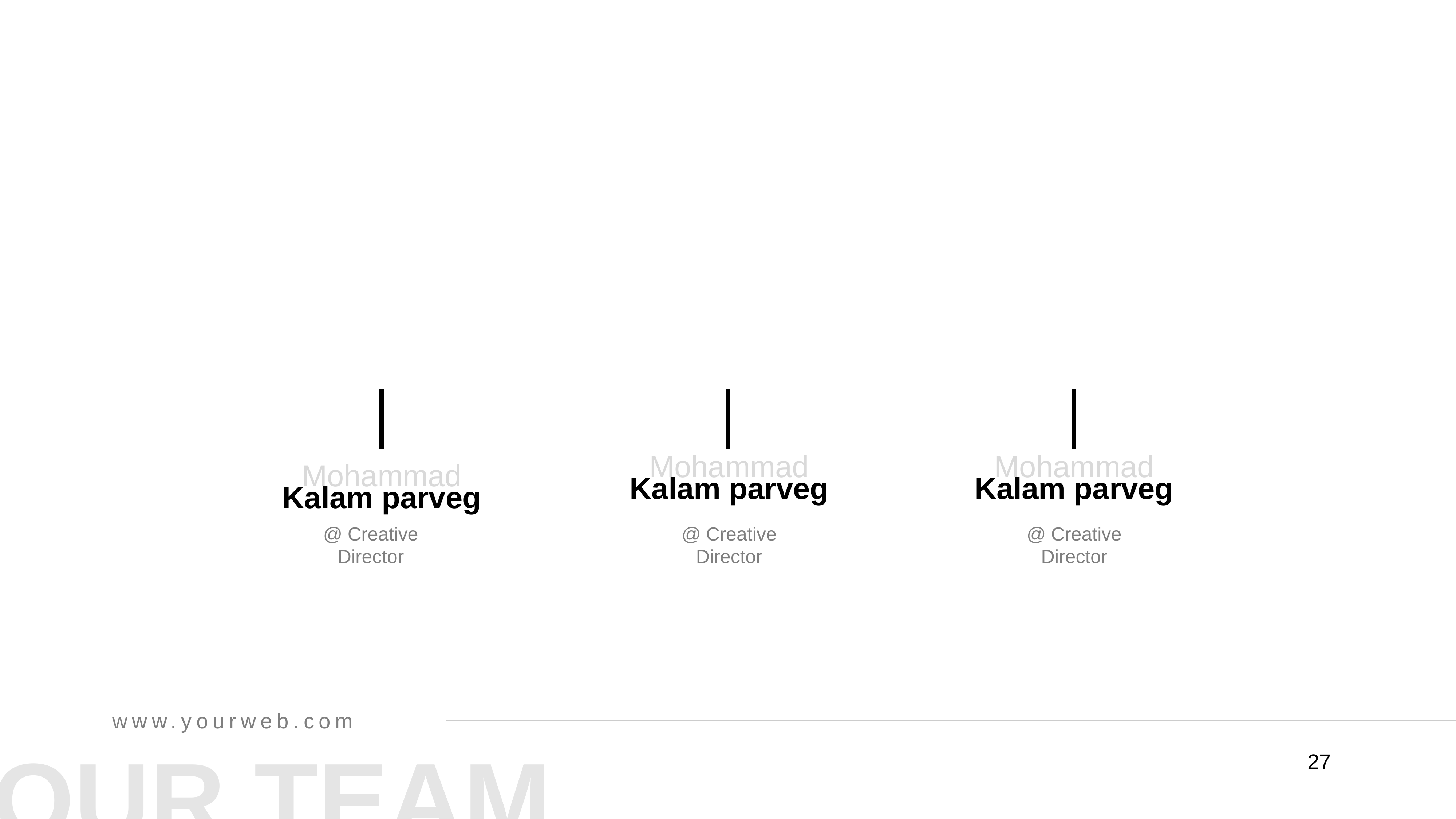

Mohammad
Kalam parveg
Mohammad
Kalam parveg
Mohammad
Kalam parveg
@ Creative Director
@ Creative Director
@ Creative Director
www.yourweb.com
OUR TEAM